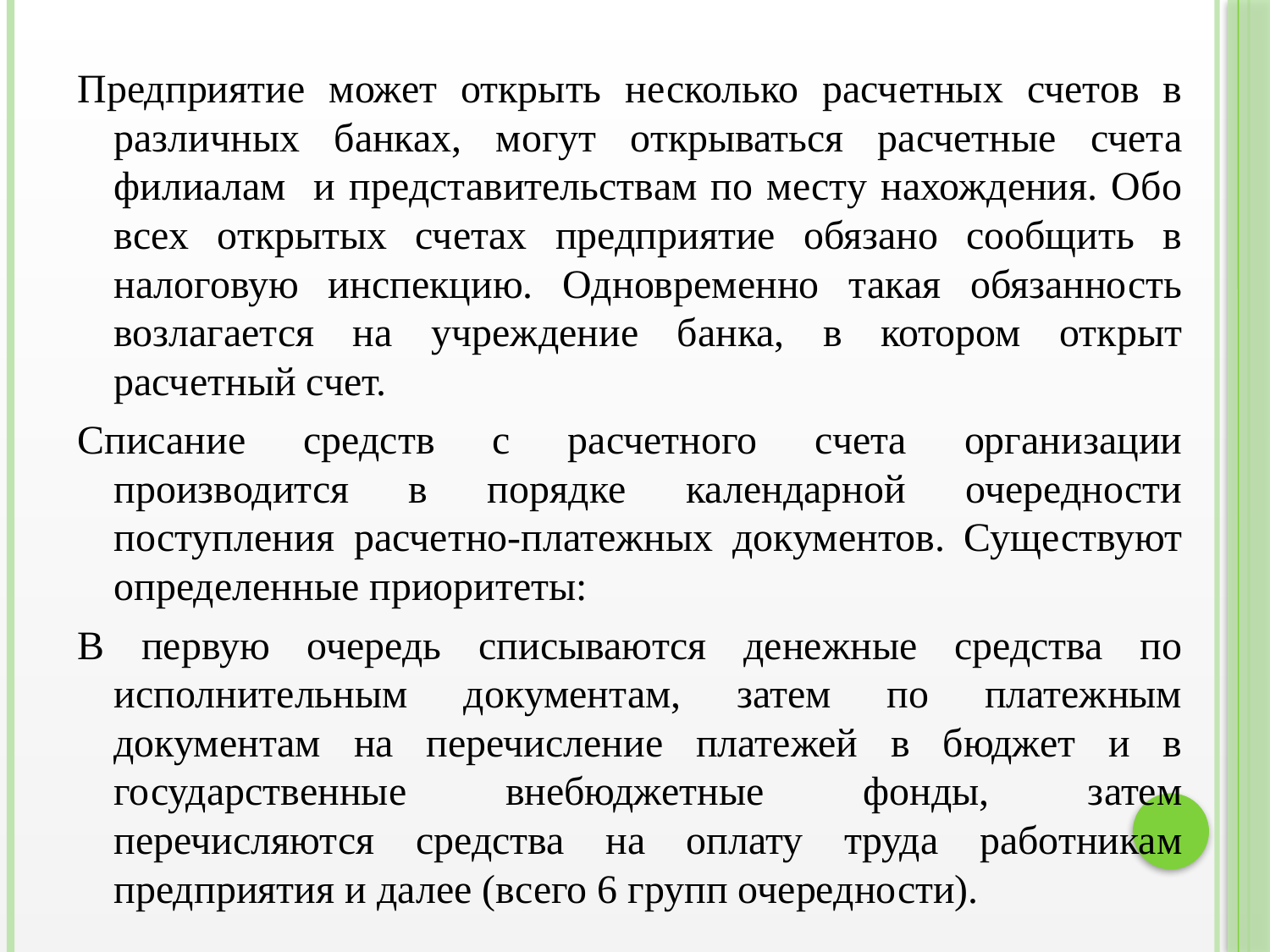

Предприятие может открыть несколько расчетных счетов в различных банках, могут открываться расчетные счета филиалам  и представительствам по месту нахождения. Обо всех открытых счетах предприятие обязано сообщить в налоговую инспекцию. Одновременно такая обязанность возлагается на учреждение банка, в котором открыт расчетный счет.
Списание средств с расчетного счета организации производится в порядке календарной очередности поступления расчетно-платежных документов. Существуют определенные приоритеты:
В первую очередь списываются денежные средства по исполнительным документам, затем по платежным документам на перечисление платежей в бюджет и в государственные внебюджетные фонды, затем перечисляются средства на оплату труда работникам предприятия и далее (всего 6 групп очередности).